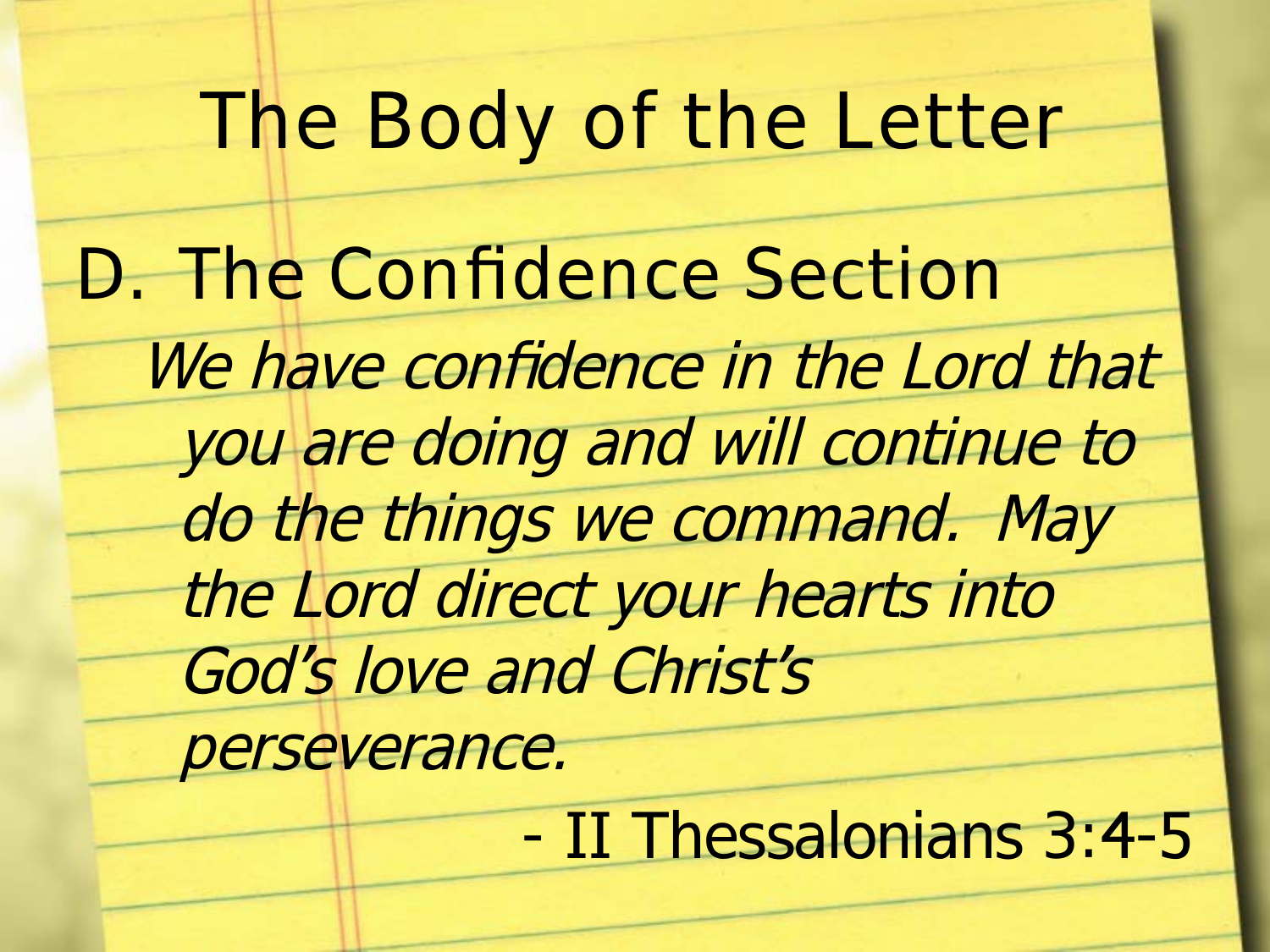

# The Body of the Letter
The Confidence Section
We have confidence in the Lord that you are doing and will continue to do the things we command.  May the Lord direct your hearts into God’s love and Christ’s perseverance.
- II Thessalonians 3:4-5